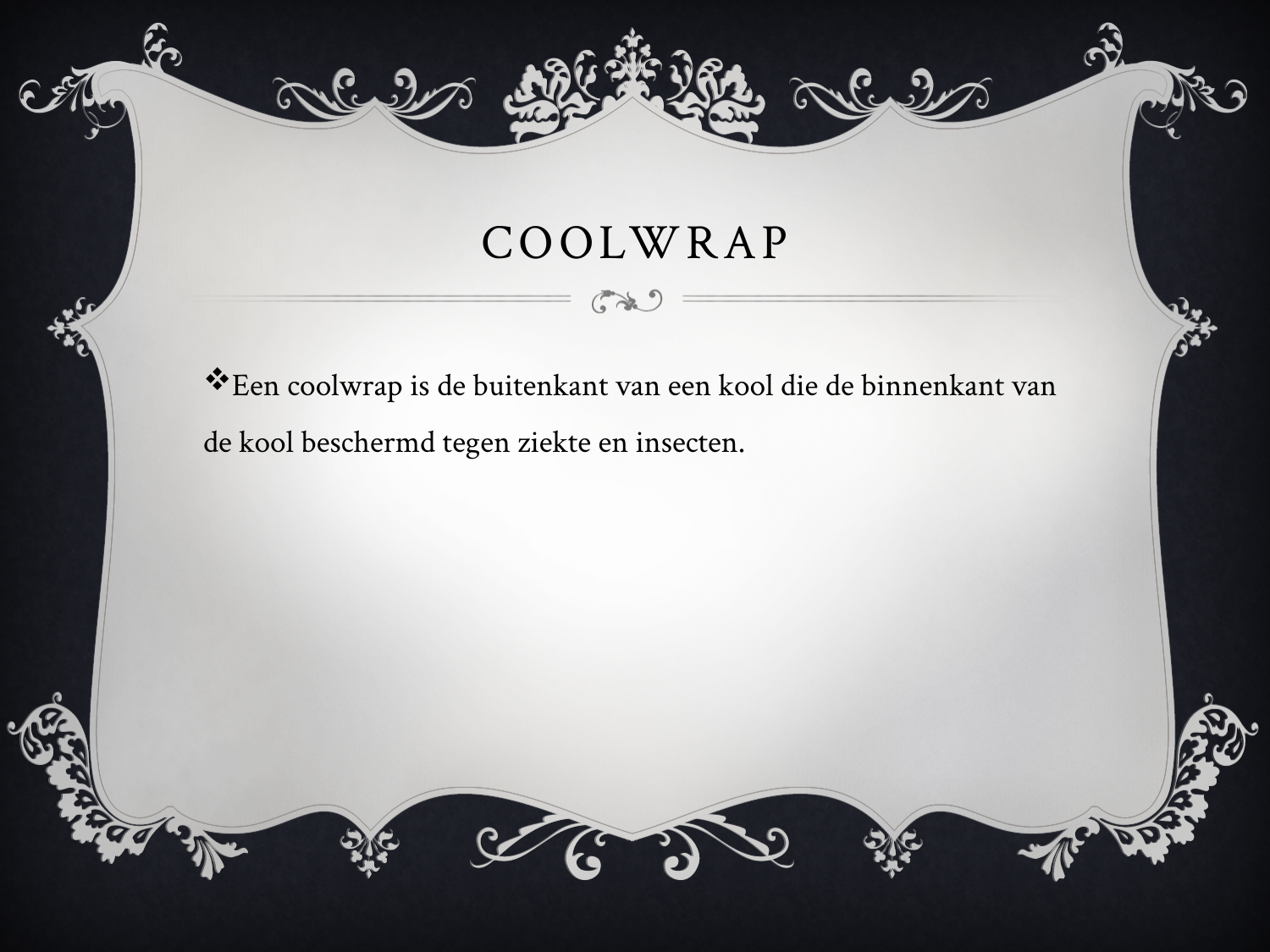

# coolwrap
Een coolwrap is de buitenkant van een kool die de binnenkant van de kool beschermd tegen ziekte en insecten.